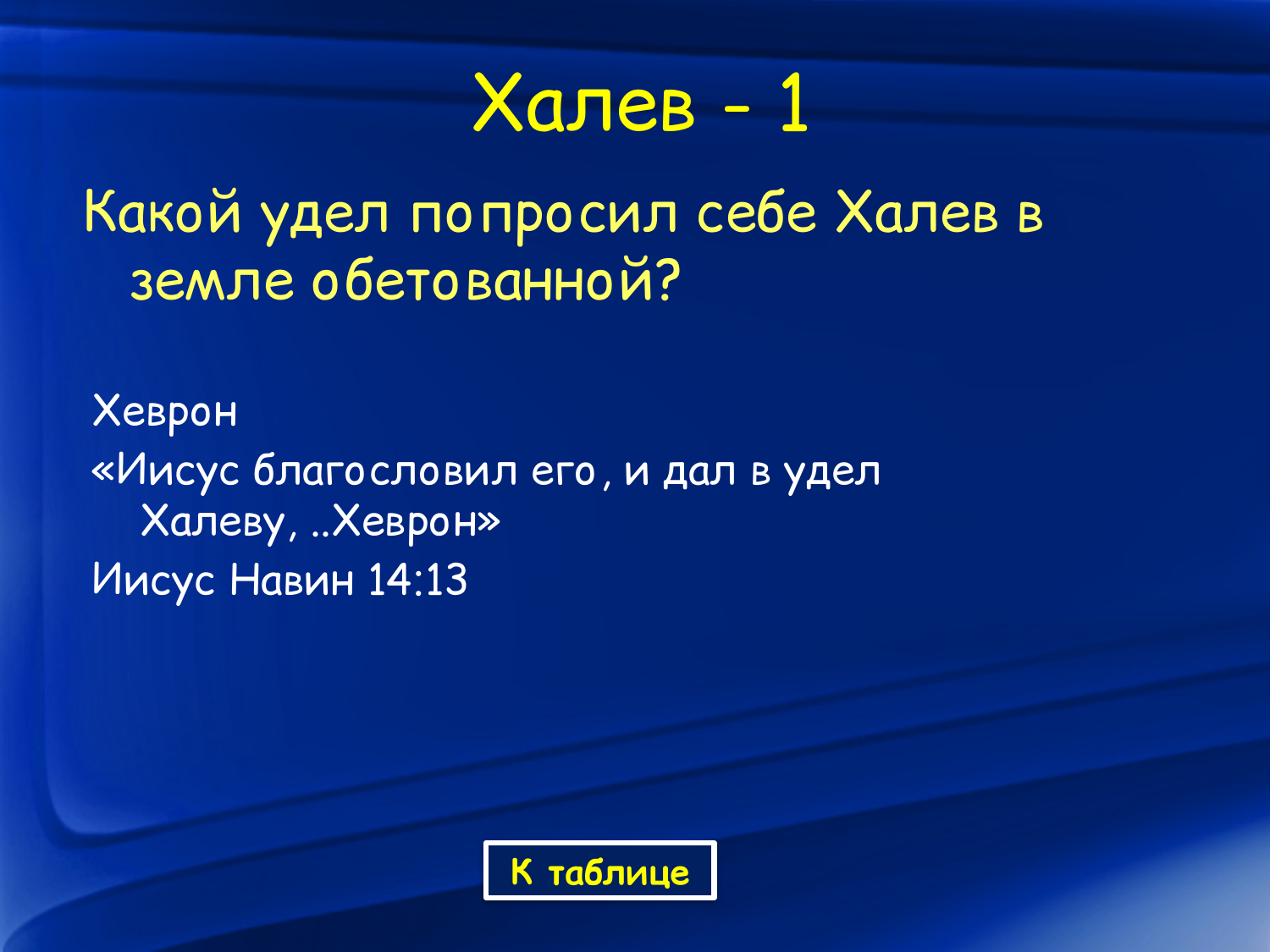

# Халев - 1
Какой удел попросил себе Халев в земле обетованной?
Хеврон
«Иисус благословил его, и дал в удел Халеву, ..Хеврон»
Иисус Навин 14:13
К таблице